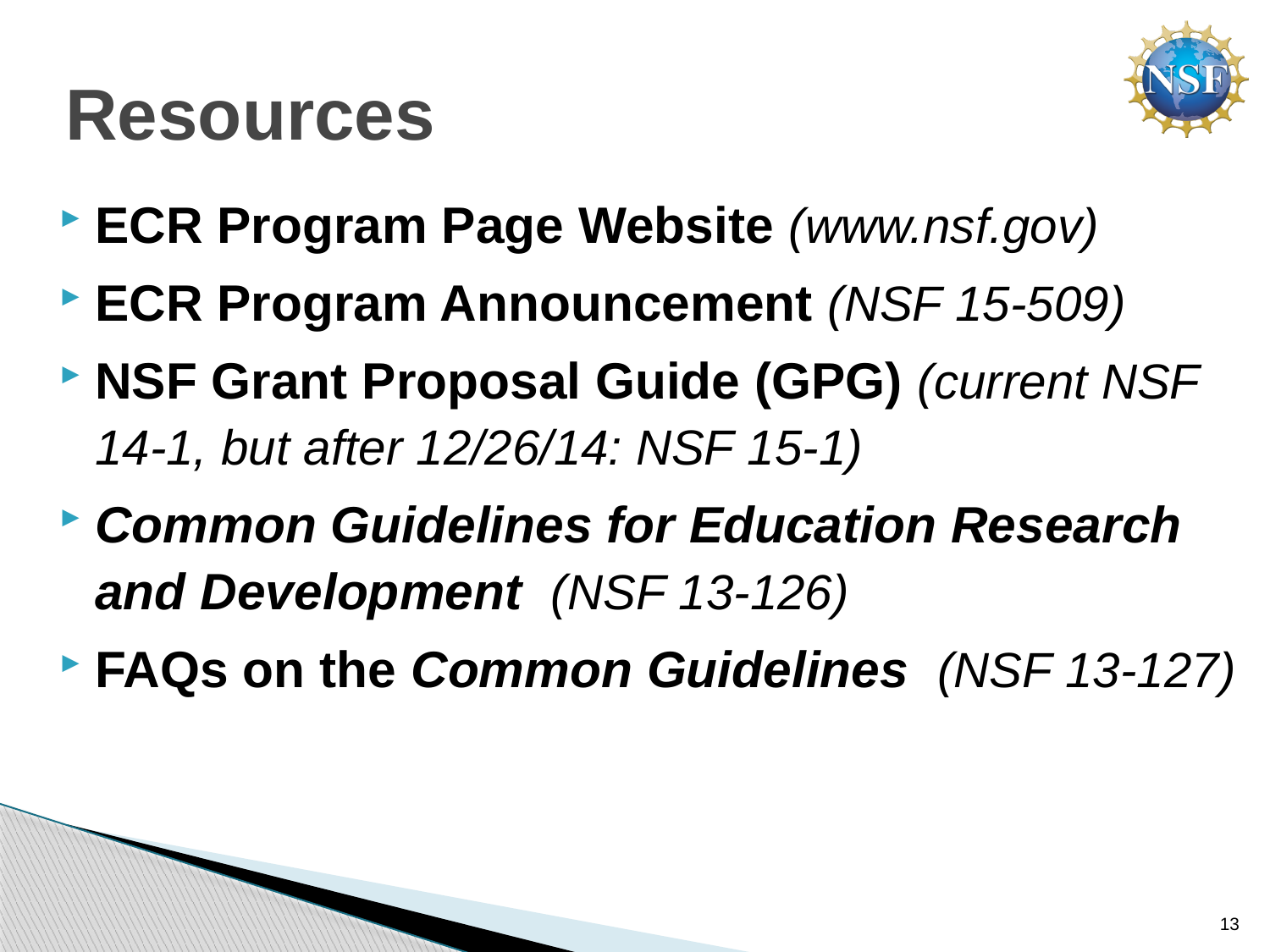

# Resources
ECR Program Page Website (www.nsf.gov)
ECR Program Announcement (NSF 15-509)
NSF Grant Proposal Guide (GPG) (current NSF 14-1, but after 12/26/14: NSF 15-1)
Common Guidelines for Education Research and Development  (NSF 13-126)
FAQs on the Common Guidelines  (NSF 13-127)
13